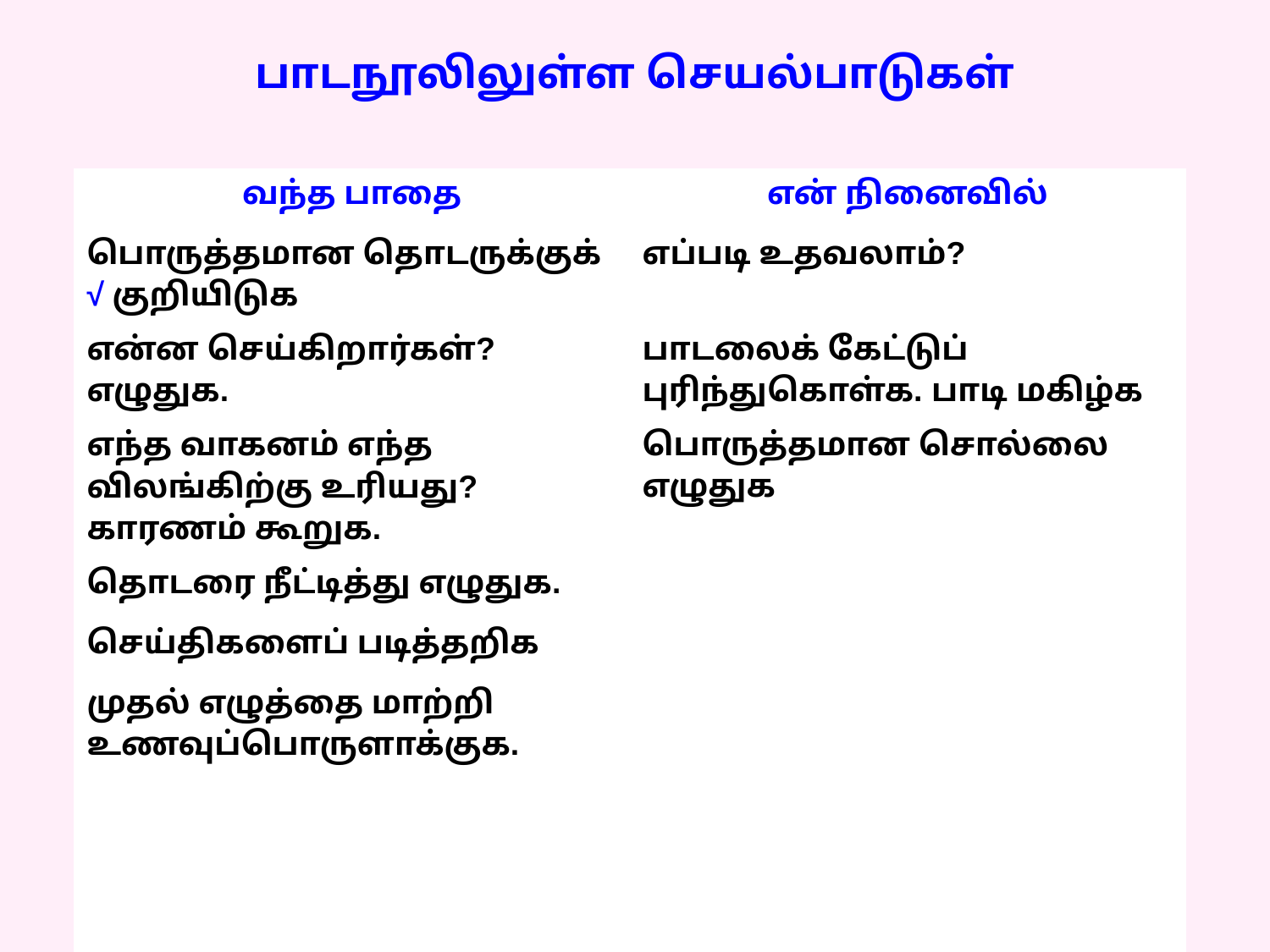

# பாடநூலிலுள்ள செயல்பாடுகள்
| வந்த பாதை | என் நினைவில் |
| --- | --- |
| பொருத்தமான தொடருக்குக் √ குறியிடுக | எப்படி உதவலாம்? |
| என்ன செய்கிறார்கள்? எழுதுக. | பாடலைக் கேட்டுப் புரிந்துகொள்க. பாடி மகிழ்க |
| எந்த வாகனம் எந்த விலங்கிற்கு உரியது? காரணம் கூறுக. | பொருத்தமான சொல்லை எழுதுக |
| தொடரை நீட்டித்து எழுதுக. |  |
| செய்திகளைப் படித்தறிக |  |
| முதல் எழுத்தை மாற்றி உணவுப்பொருளாக்குக. |  |
|  |  |
|  |  |
|  |  |